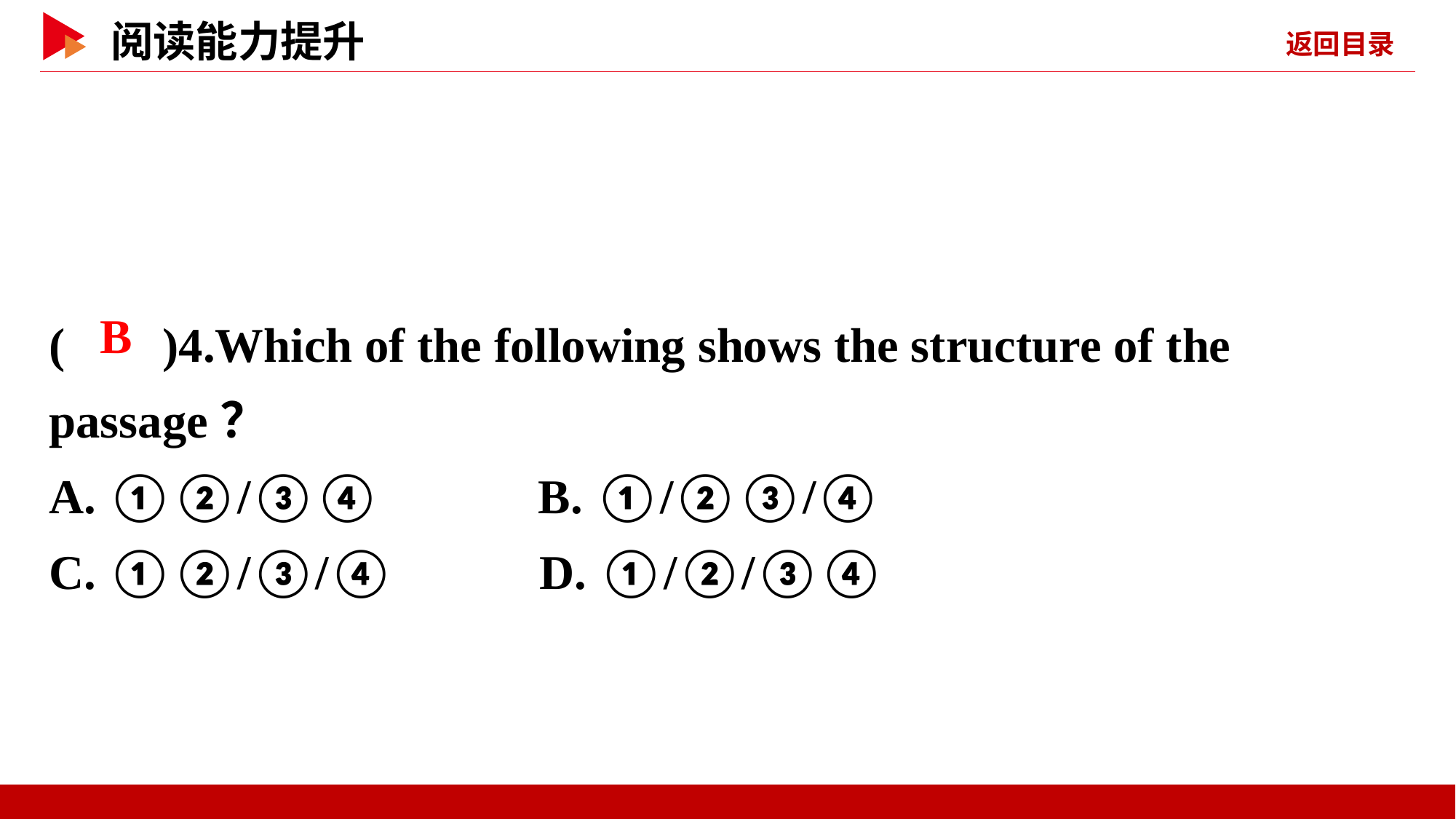

(        )4.Which of the following shows the structure of the passage？
A. ①②/③④             B. ①/②③/④
C. ①②/③/④            D. ①/②/③④
   B